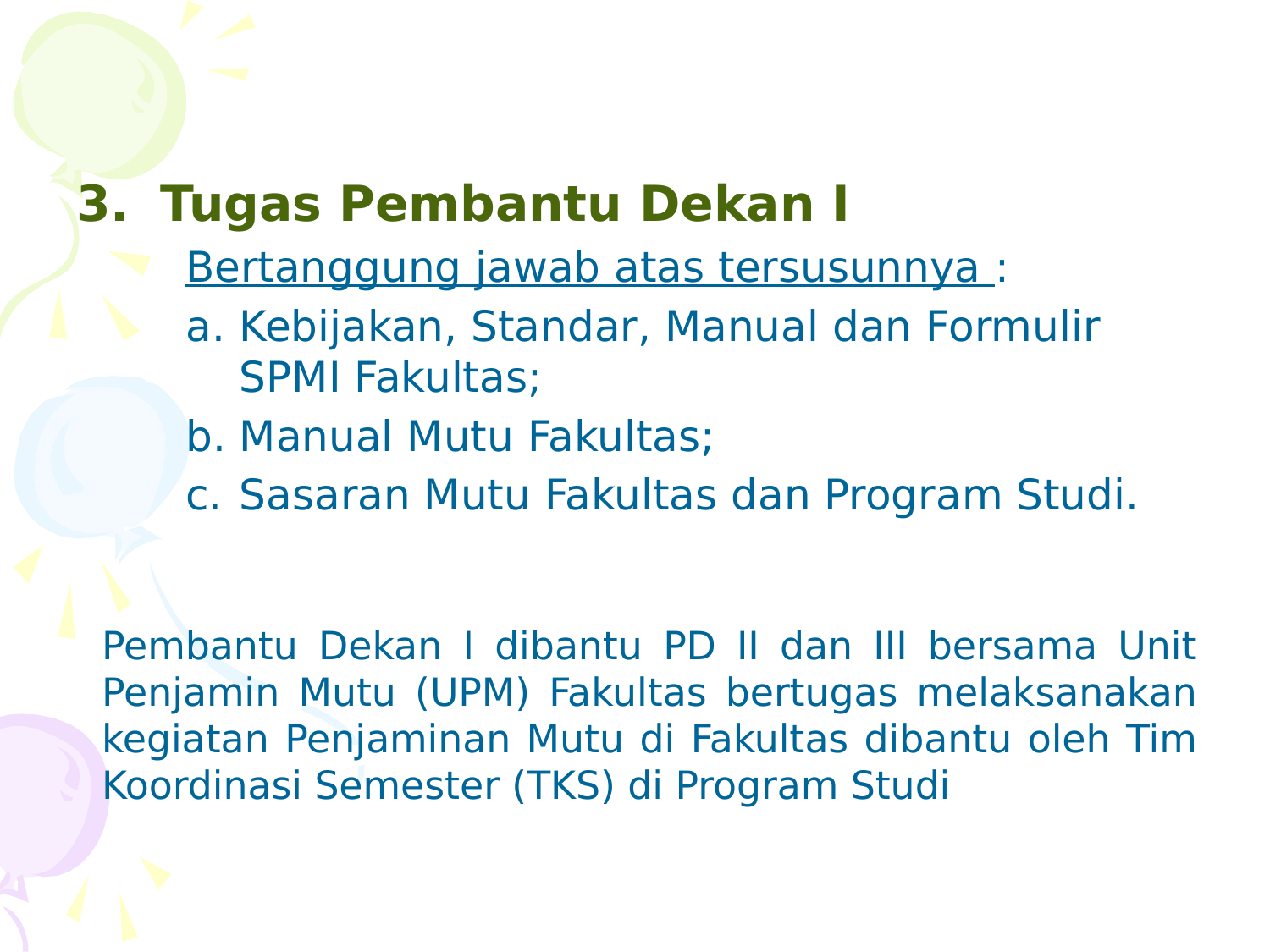

Tugas Pembantu Dekan I
Bertanggung jawab atas tersusunnya :
Kebijakan, Standar, Manual dan Formulir SPMI Fakultas;
Manual Mutu Fakultas;
Sasaran Mutu Fakultas dan Program Studi.
Pembantu Dekan I dibantu PD II dan III bersama Unit Penjamin Mutu (UPM) Fakultas bertugas melaksanakan kegiatan Penjaminan Mutu di Fakultas dibantu oleh Tim Koordinasi Semester (TKS) di Program Studi